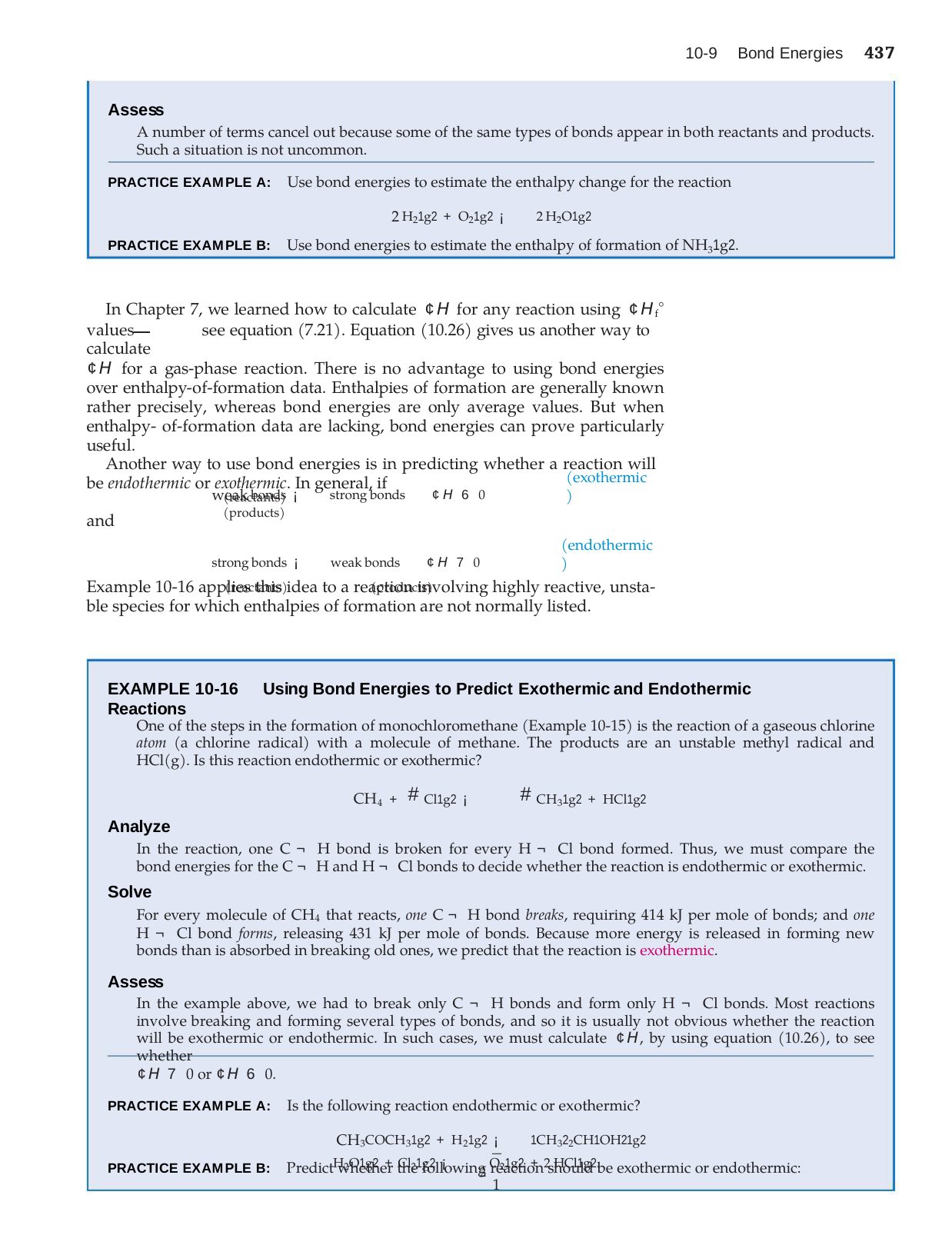

Bond Energies	437
10-9
Assess
A number of terms cancel out because some of the same types of bonds appear in both reactants and products. Such a situation is not uncommon.

PRACTICE EXAMPLE A:    Use bond energies to estimate the enthalpy change for the reaction
2 H21g2  +  O21g2  ¡   2 H2O1g2
PRACTICE EXAMPLE B:    Use bond energies to estimate the enthalpy of formation of NH31g2.
In Chapter 7, we learned how to calculate  ¢H for any reaction using  ¢Hf° values	see equation (7.21). Equation (10.26) gives us another way to calculate
¢H for a gas-phase reaction. There is no advantage to using bond energies over enthalpy-of-formation data. Enthalpies of formation are generally known rather precisely, whereas bond energies are only average values. But when enthalpy- of-formation data are lacking, bond energies can prove particularly useful.
Another way to use bond energies is in predicting whether a reaction will be endothermic or exothermic. In general, if

weak bonds  ¡   strong bonds    ¢H 6  0
(exothermic)
(reactants)	(products)
and
strong bonds  ¡   weak bonds    ¢H 7  0
(reactants)	(products)
(endothermic)
Example 10-16 applies this idea to a reaction involving highly reactive, unsta- ble species for which enthalpies of formation are not normally listed.
EXAMPLE 10-16	Using Bond Energies to Predict Exothermic and Endothermic Reactions
One of the steps in the formation of monochloromethane (Example 10-15) is the reaction of a gaseous chlorine atom (a chlorine radical) with a molecule of methane. The products are an unstable methyl radical and HCl(g). Is this reaction endothermic or exothermic?
CH4  +   # Cl1g2  ¡	# CH31g2  +  HCl1g2
Analyze
In the reaction, one C ¬ H bond is broken for every H ¬ Cl bond formed. Thus, we must compare the bond energies for the C ¬ H and H ¬ Cl bonds to decide whether the reaction is endothermic or exothermic.
Solve
For every molecule of CH4  that reacts, one C ¬ H bond breaks, requiring 414 kJ per mole of bonds; and one H ¬ Cl bond forms, releasing 431 kJ per mole of bonds. Because more energy is released in forming new bonds than is absorbed in breaking old ones, we predict that the reaction is exothermic.
Assess
In the example above, we had to break only C ¬ H bonds and form only H ¬ Cl bonds. Most reactions involve breaking and forming several types of bonds, and so it is usually not obvious whether the reaction will be exothermic or endothermic. In such cases, we must calculate  ¢H, by using equation (10.26), to see whether
¢H 7  0 or ¢H 6  0.
PRACTICE EXAMPLE A:    Is the following reaction endothermic or exothermic?
CH3COCH31g2  +  H21g2  ¡   1CH322CH1OH21g2
PRACTICE EXAMPLE B:    Predict whether the following reaction should be exothermic or endothermic:
1
H2O1g2  + Cl21g2  ¡   2 O21g2  + 2 HCl1g2.